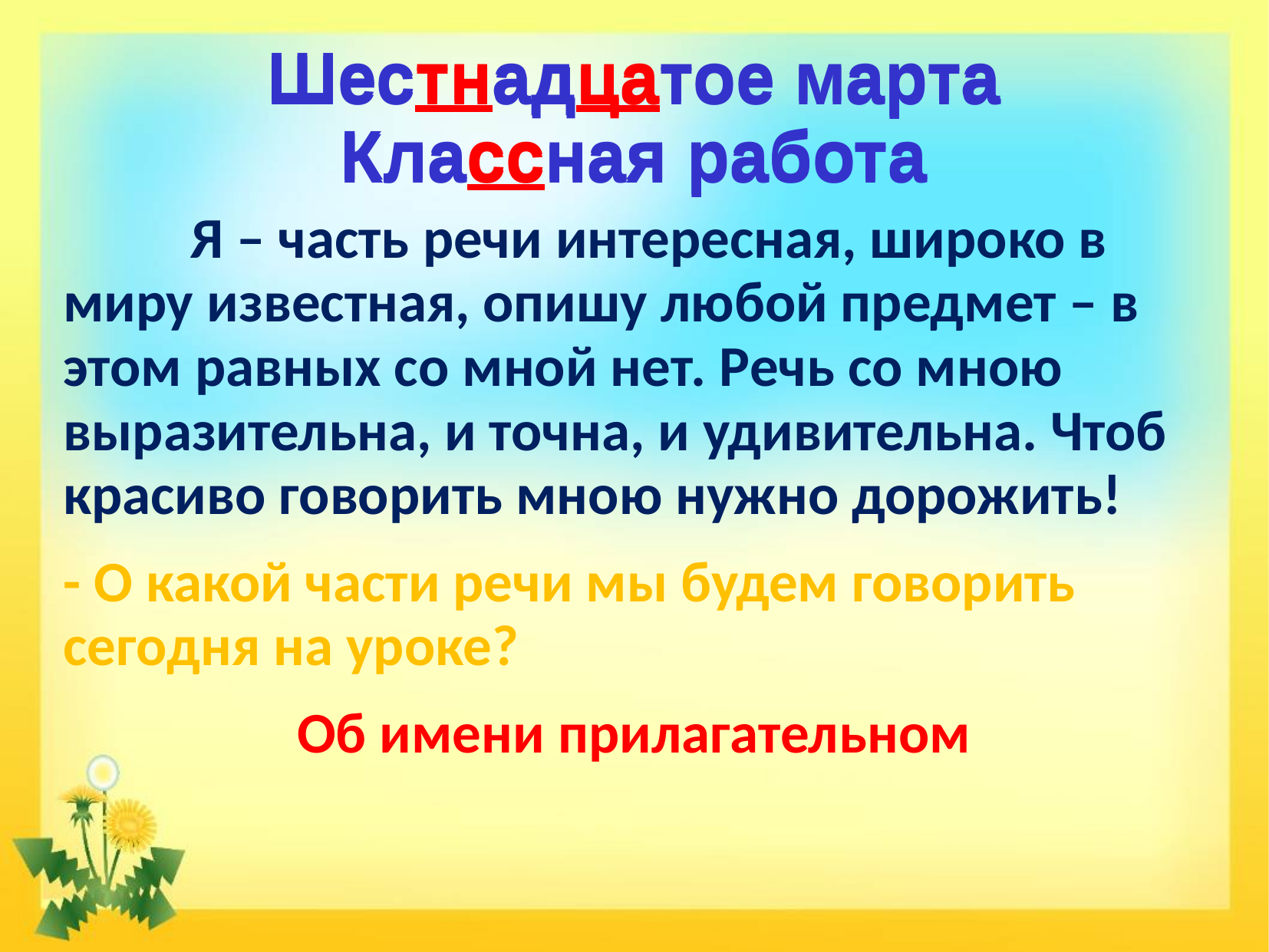

# Шестнадцатое марта Классная работа
Шестнадцатое марта
Классная работа
         Я – часть речи интересная, широко в миру известная, опишу любой предмет – в этом равных со мной нет. Речь со мною выразительна, и точна, и удивительна. Чтоб красиво говорить мною нужно дорожить!
- О какой части речи мы будем говорить   сегодня на уроке?
Об имени прилагательном